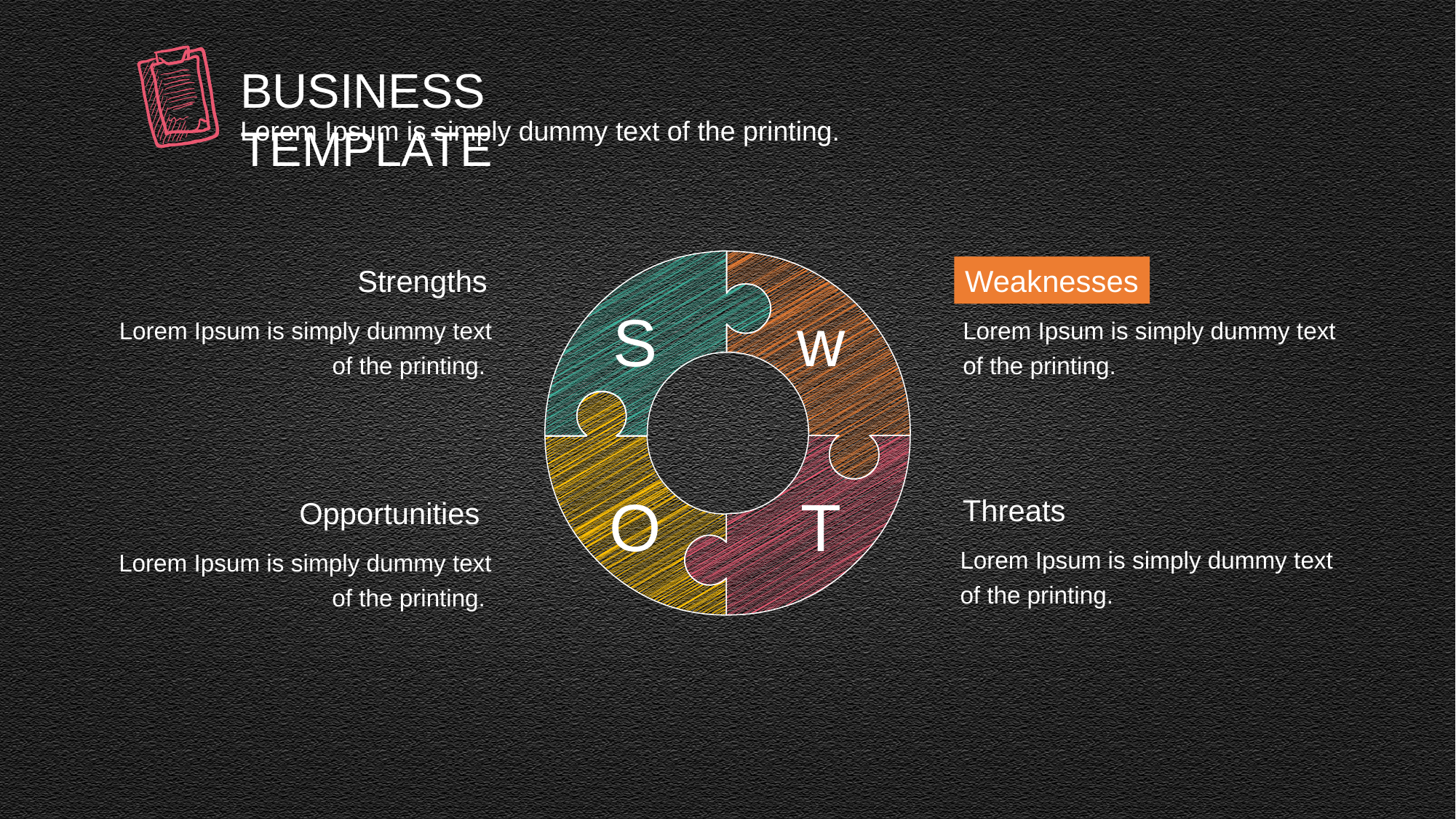

BUSINESS TEMPLATE
Lorem Ipsum is simply dummy text of the printing.

Strengths
Lorem Ipsum is simply dummy text of the printing.
Weaknesses
Lorem Ipsum is simply dummy text of the printing.
S
w
O
T
Threats
Lorem Ipsum is simply dummy text of the printing.
Opportunities
Lorem Ipsum is simply dummy text of the printing.